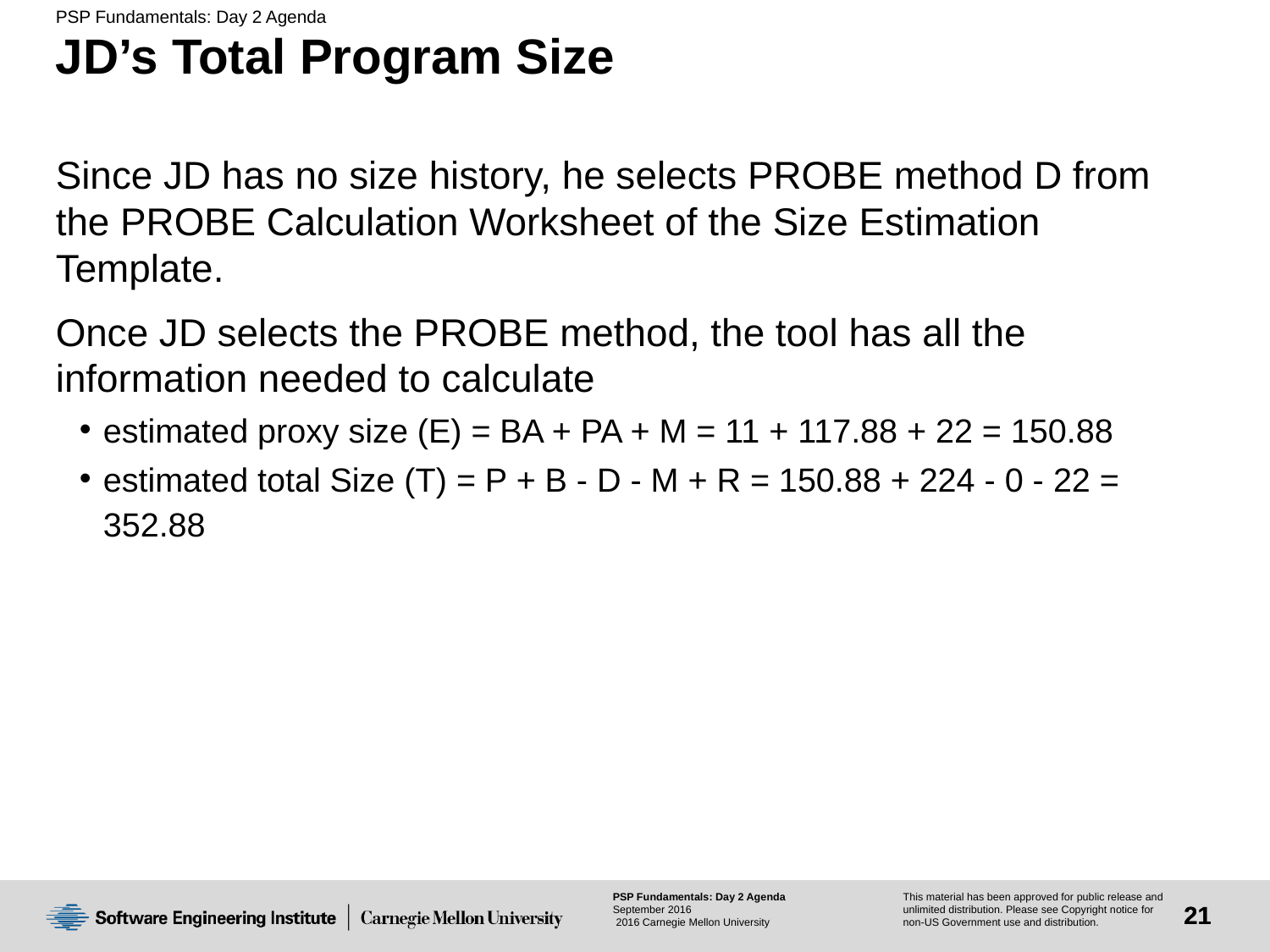

# JD’s Total Program Size
Since JD has no size history, he selects PROBE method D from the PROBE Calculation Worksheet of the Size Estimation Template.
Once JD selects the PROBE method, the tool has all the information needed to calculate
estimated proxy size (E) = BA + PA + M = 11 + 117.88 + 22 = 150.88
estimated total Size (T) = P + B - D - M + R = 150.88 + 224 - 0 - 22 = 352.88